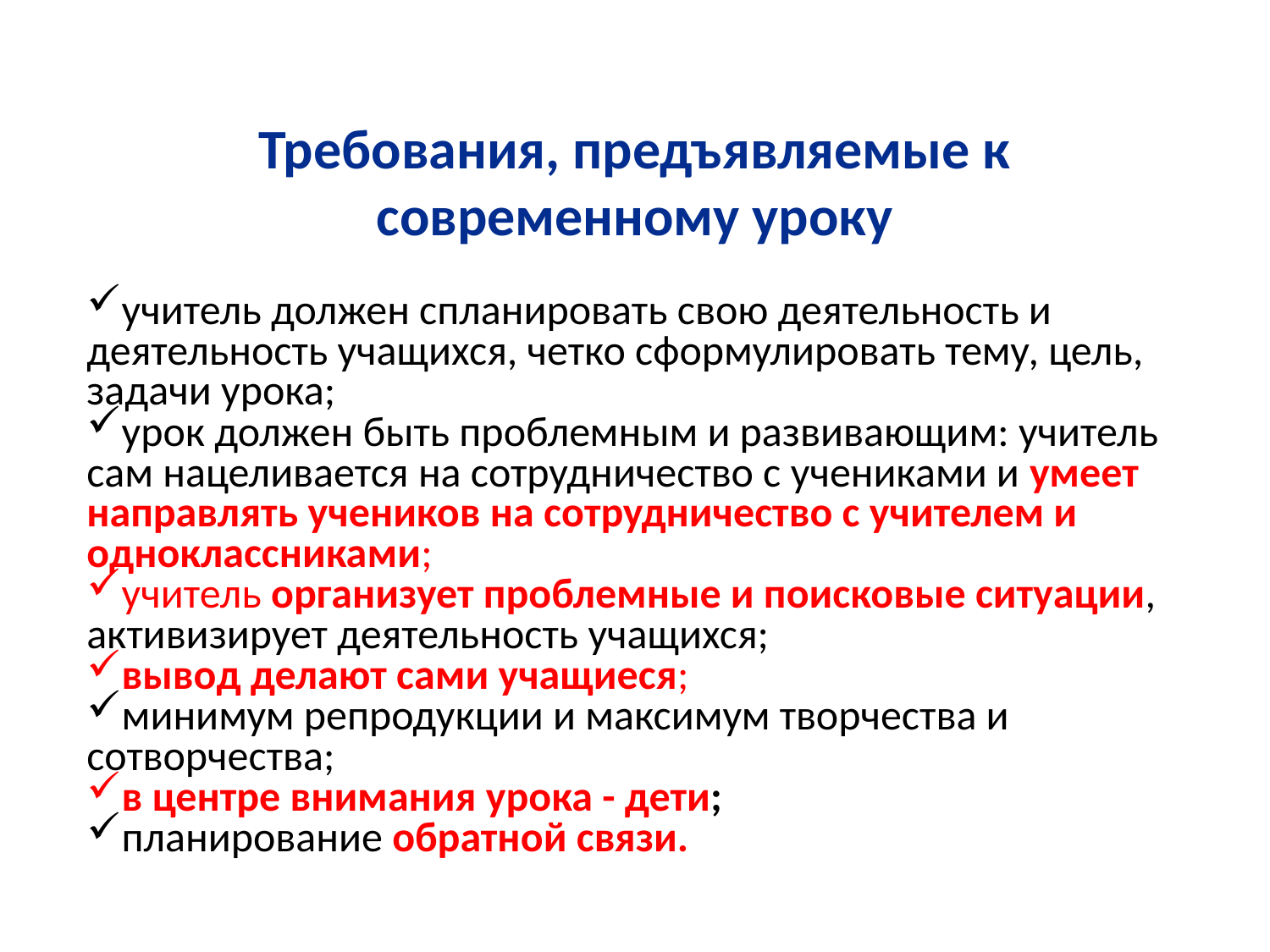

# Требования, предъявляемые к современному уроку
учитель должен спланировать свою деятельность и деятельность учащихся, четко сформулировать тему, цель, задачи урока;
урок должен быть проблемным и развивающим: учитель сам нацеливается на сотрудничество с учениками и умеет направлять учеников на сотрудничество с учителем и одноклассниками;
учитель организует проблемные и поисковые ситуации, активизирует деятельность учащихся;
вывод делают сами учащиеся;
минимум репродукции и максимум творчества и сотворчества;
в центре внимания урока - дети;
планирование обратной связи.